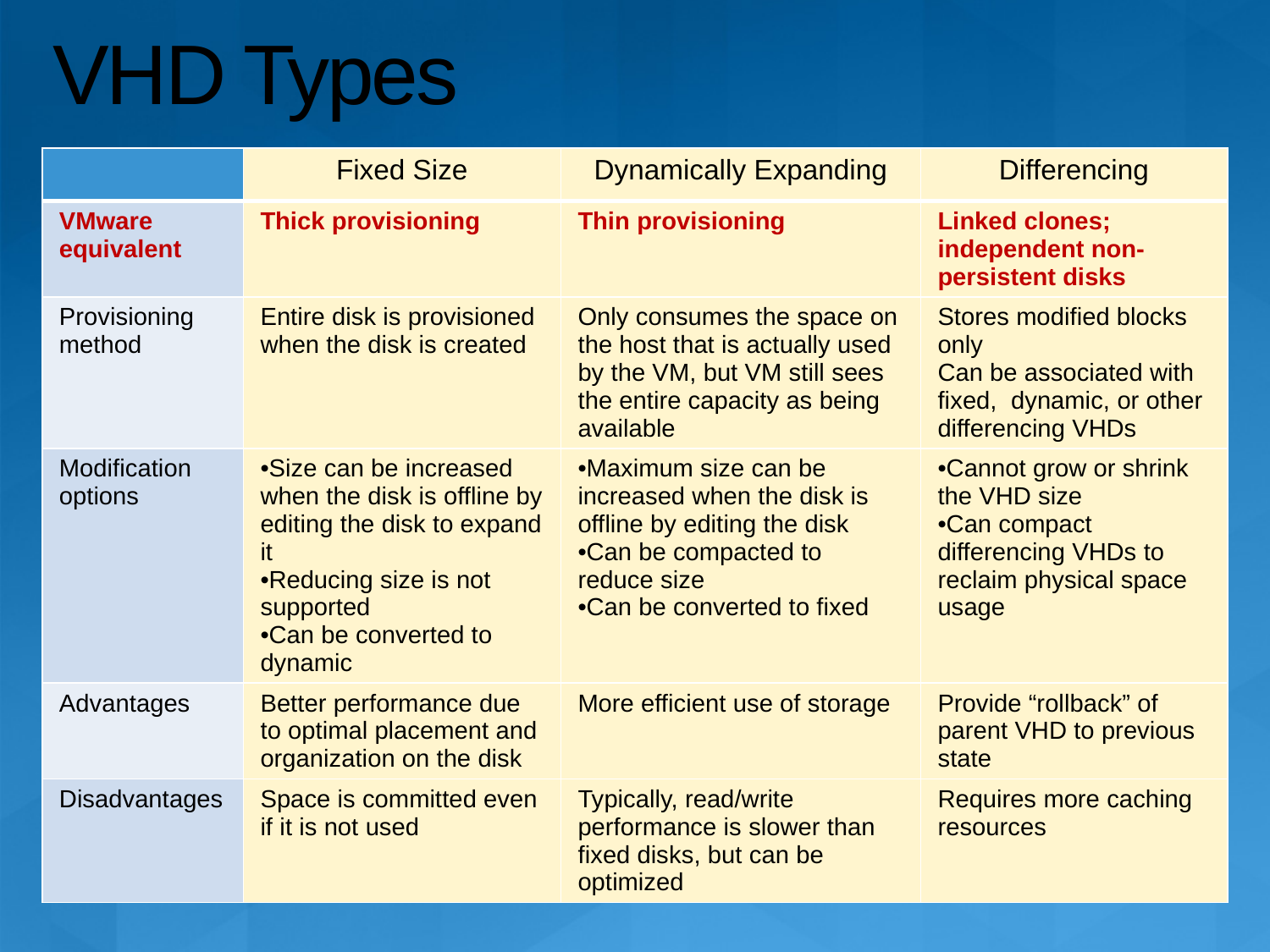

# VHD Types
|  | Fixed Size | Dynamically Expanding | Differencing |
| --- | --- | --- | --- |
| VMware equivalent | Thick provisioning | Thin provisioning | Linked clones; independent non-persistent disks |
| Provisioning method | Entire disk is provisioned when the disk is created | Only consumes the space on the host that is actually used by the VM, but VM still sees the entire capacity as being available | Stores modified blocks only Can be associated with fixed, dynamic, or other differencing VHDs |
| Modification options | Size can be increased when the disk is offline by editing the disk to expand it Reducing size is not supported Can be converted to dynamic | Maximum size can be increased when the disk is offline by editing the disk Can be compacted to reduce size Can be converted to fixed | Cannot grow or shrink the VHD size Can compact differencing VHDs to reclaim physical space usage |
| Advantages | Better performance due to optimal placement and organization on the disk | More efficient use of storage | Provide “rollback” of parent VHD to previous state |
| Disadvantages | Space is committed even if it is not used | Typically, read/write performance is slower than fixed disks, but can be optimized | Requires more caching resources |